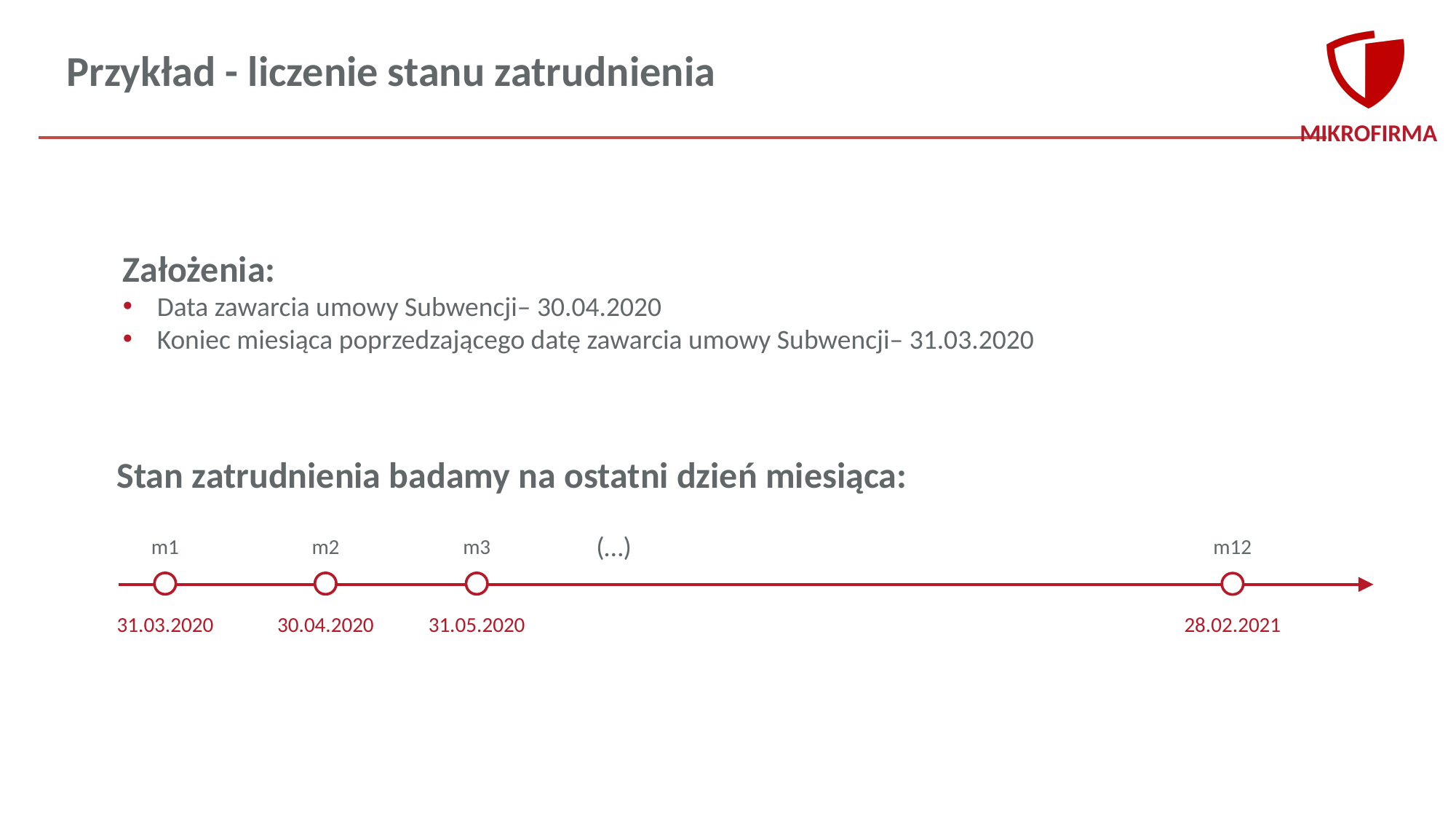

Przykład - liczenie stanu zatrudnienia
Założenia:
Data zawarcia umowy Subwencji– 30.04.2020
Koniec miesiąca poprzedzającego datę zawarcia umowy Subwencji– 31.03.2020

Stan zatrudnienia badamy na ostatni dzień miesiąca:
(…)
m2
m3
m1
m12

31.03.2020
30.04.2020
31.05.2020
28.02.2021